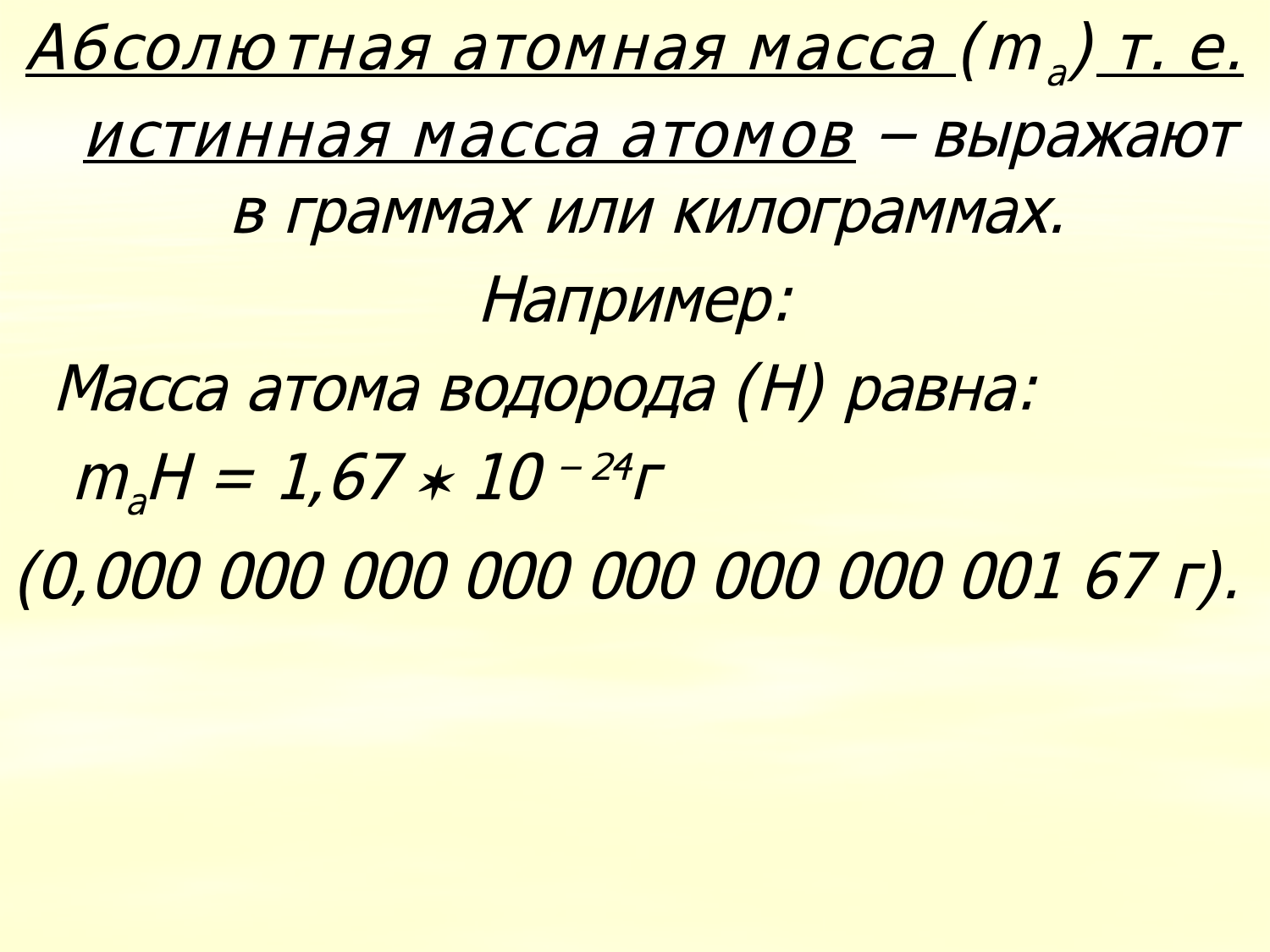

Абсолютная атомная масса (ma) т. е. истинная масса атомов – выражают в граммах или килограммах.
Например:
  Масса атома водорода (Н) равна:
   maН = 1,67 ∗ 10 – 24г
(0,000 000 000 000 000 000 000 001 67 г).